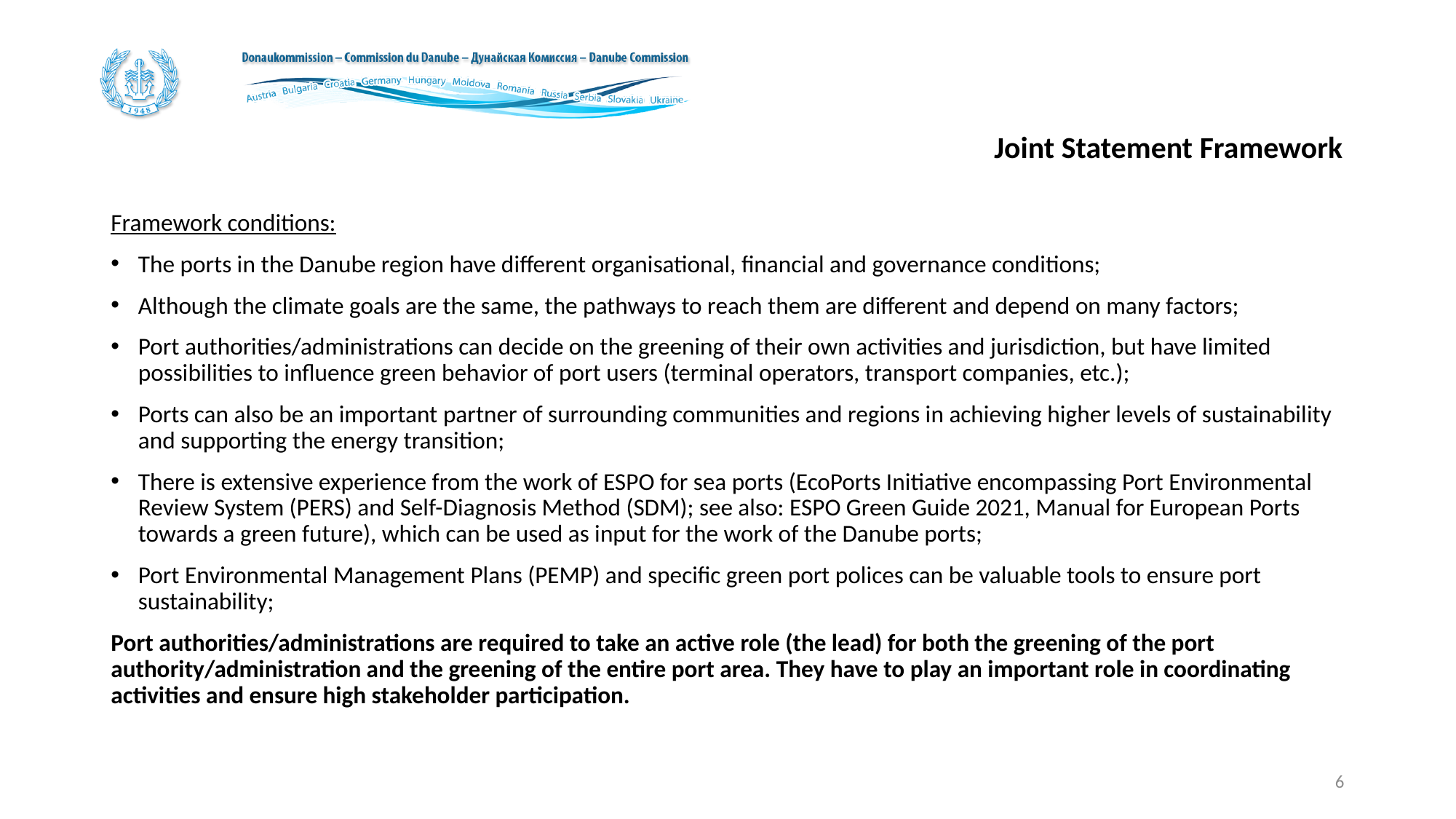

Joint Statement Framework
Framework conditions:
The ports in the Danube region have different organisational, financial and governance conditions;
Although the climate goals are the same, the pathways to reach them are different and depend on many factors;
Port authorities/administrations can decide on the greening of their own activities and jurisdiction, but have limited possibilities to influence green behavior of port users (terminal operators, transport companies, etc.);
Ports can also be an important partner of surrounding communities and regions in achieving higher levels of sustainability and supporting the energy transition;
There is extensive experience from the work of ESPO for sea ports (EcoPorts Initiative encompassing Port Environmental Review System (PERS) and Self-Diagnosis Method (SDM); see also: ESPO Green Guide 2021, Manual for European Ports towards a green future), which can be used as input for the work of the Danube ports;
Port Environmental Management Plans (PEMP) and specific green port polices can be valuable tools to ensure port sustainability;
Port authorities/administrations are required to take an active role (the lead) for both the greening of the port authority/administration and the greening of the entire port area. They have to play an important role in coordinating activities and ensure high stakeholder participation.

6